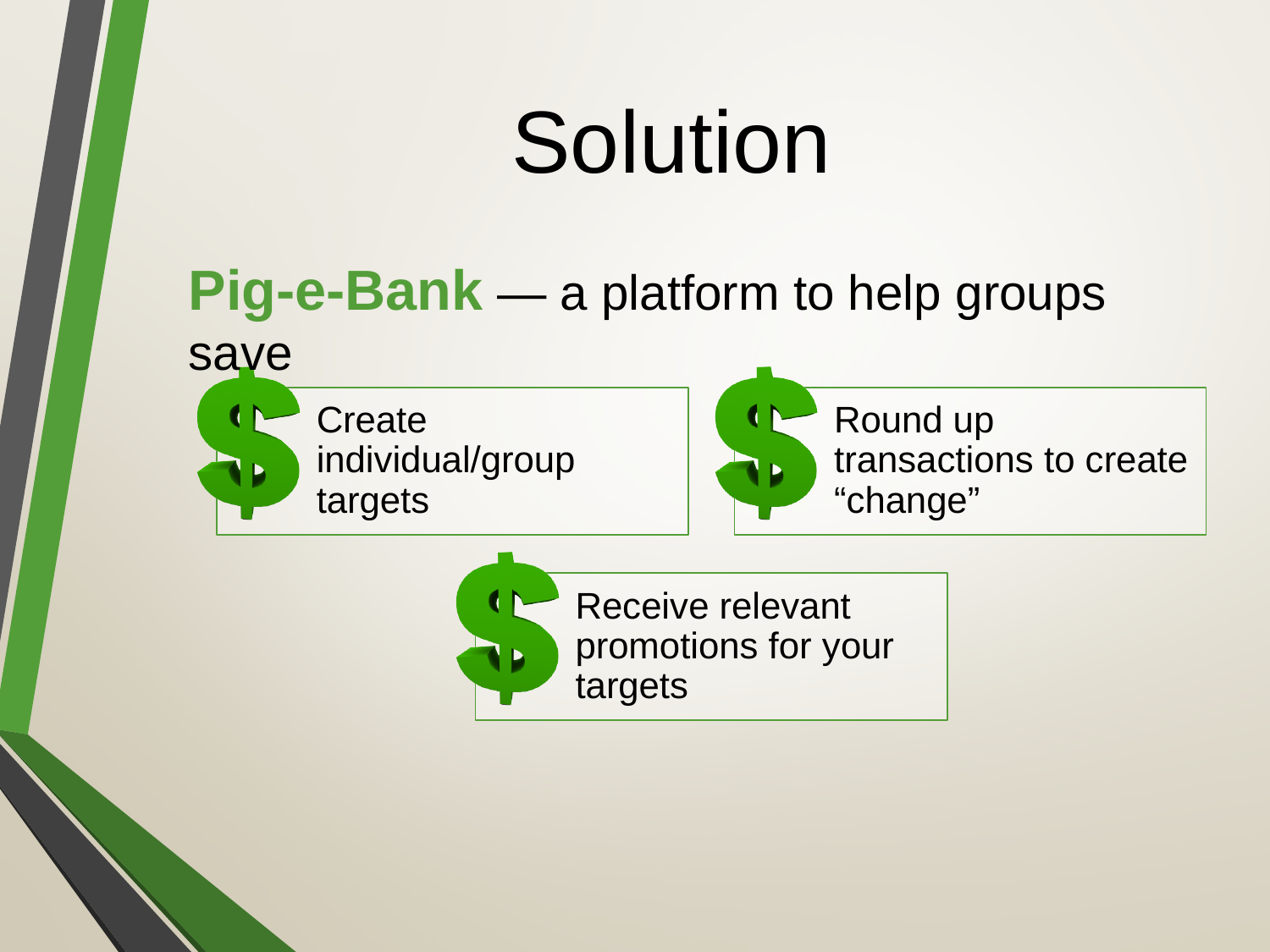

# Solution
Pig-e-Bank — a platform to help groups save
Create individual/group targets
Round up transactions to create “change”
Receive relevant promotions for your targets